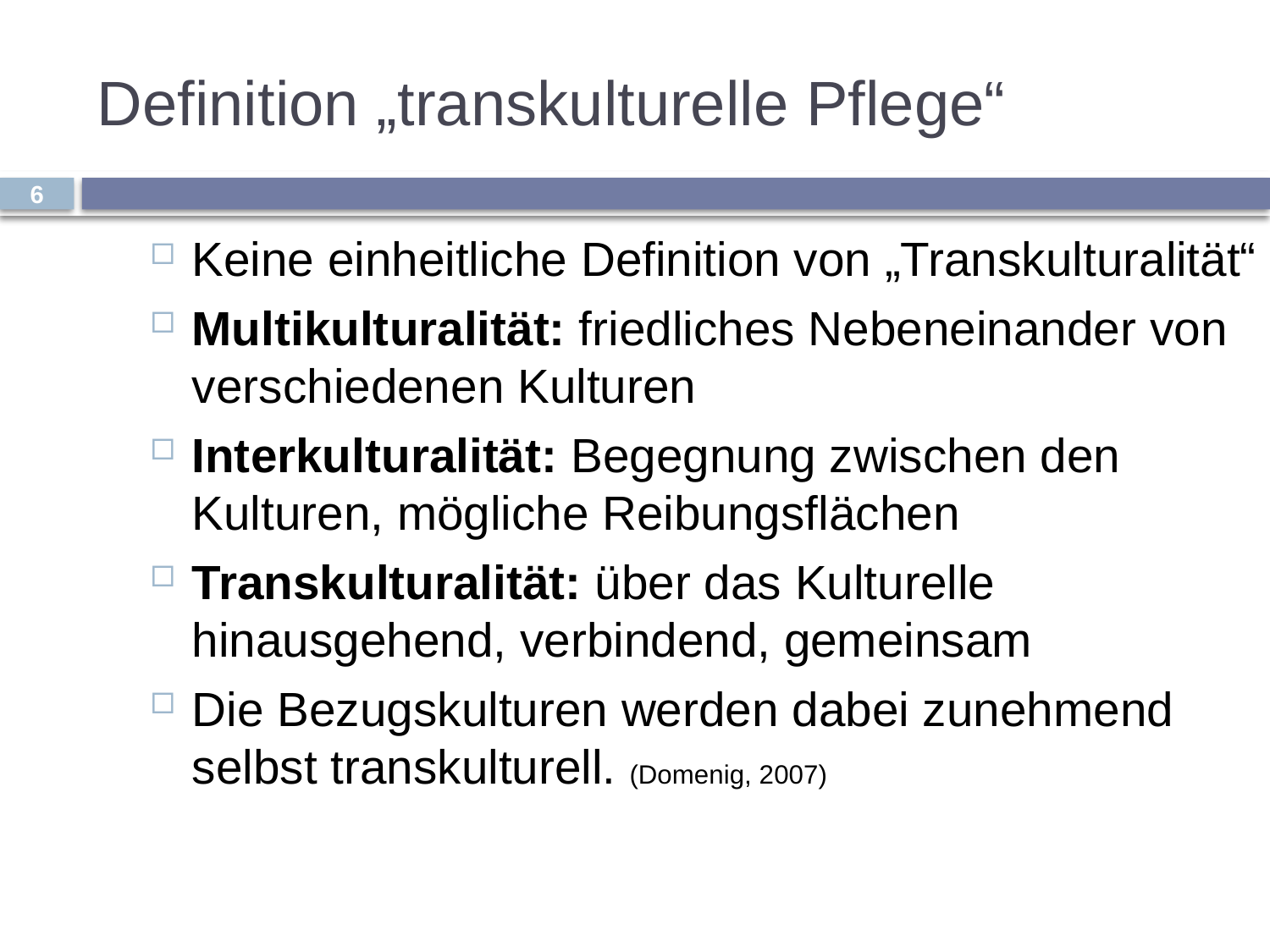

# Definition „transkulturelle Pflege“
6
Keine einheitliche Definition von „Transkulturalität“
Multikulturalität: friedliches Nebeneinander von verschiedenen Kulturen
Interkulturalität: Begegnung zwischen den Kulturen, mögliche Reibungsflächen
Transkulturalität: über das Kulturelle hinausgehend, verbindend, gemeinsam
Die Bezugskulturen werden dabei zunehmend selbst transkulturell. (Domenig, 2007)